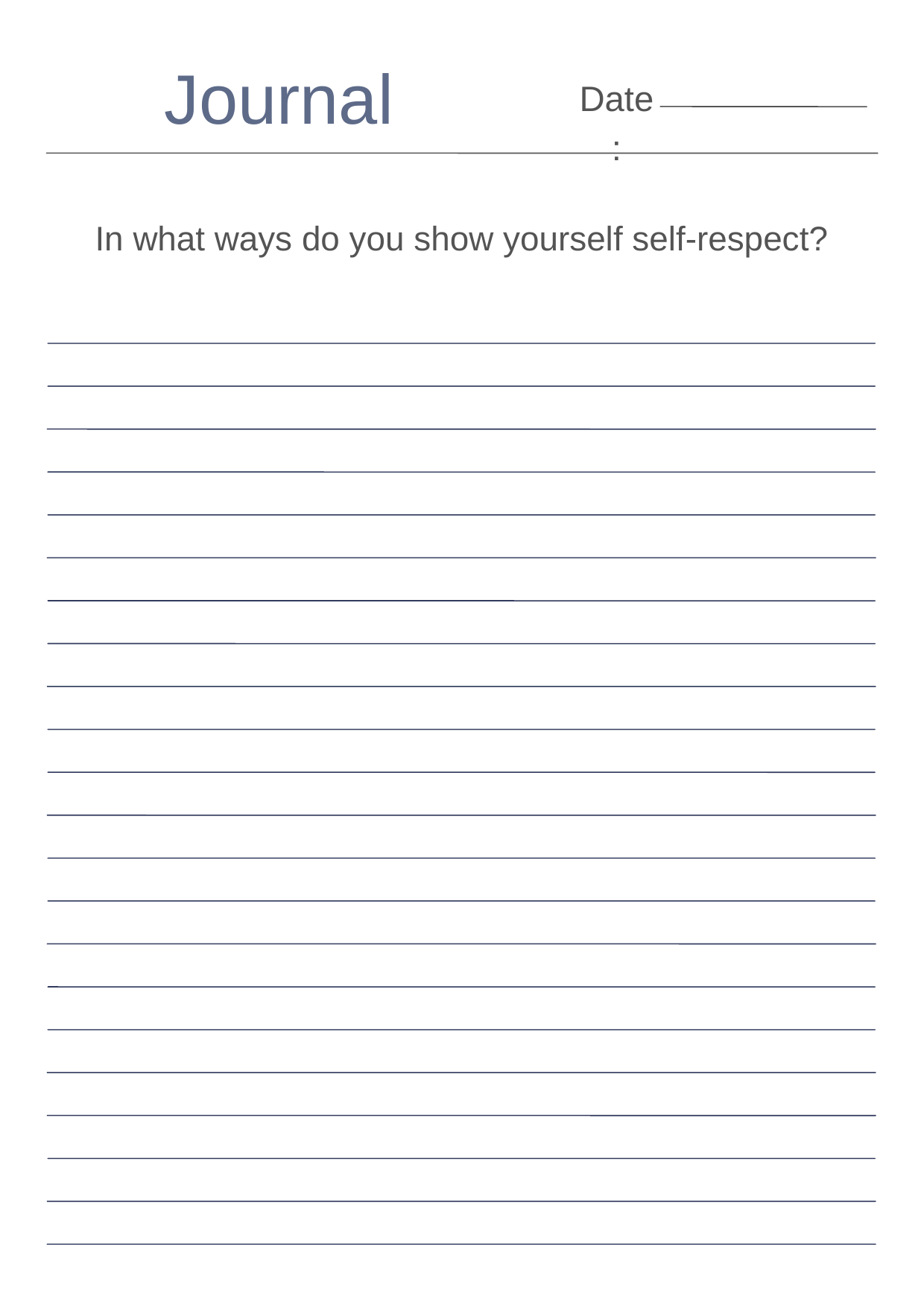

Journal
Date:

In what ways do you show yourself self-respect?